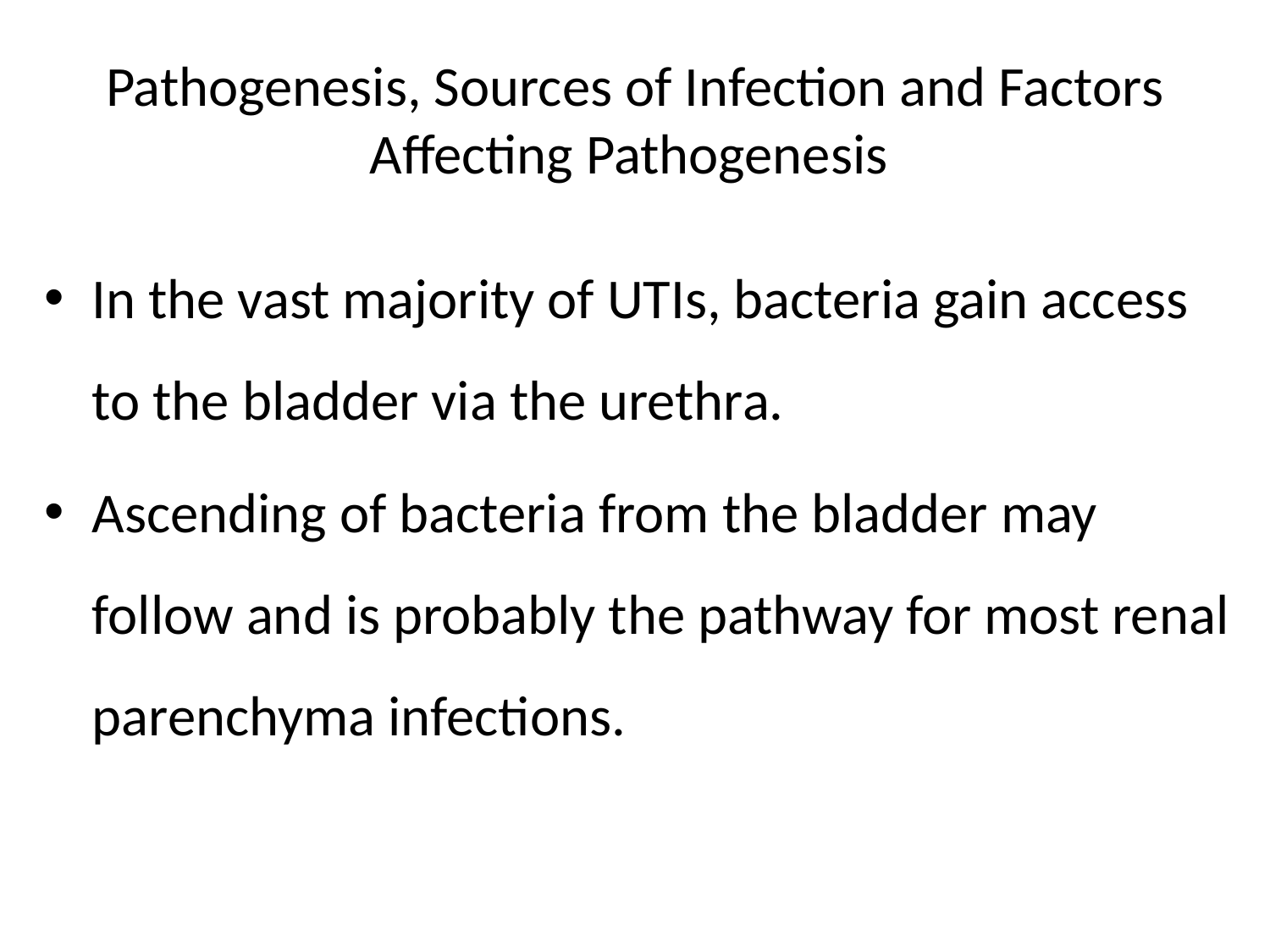

# Pathogenesis, Sources of Infection and Factors Affecting Pathogenesis
In the vast majority of UTIs, bacteria gain access to the bladder via the urethra.
Ascending of bacteria from the bladder may follow and is probably the pathway for most renal parenchyma infections.